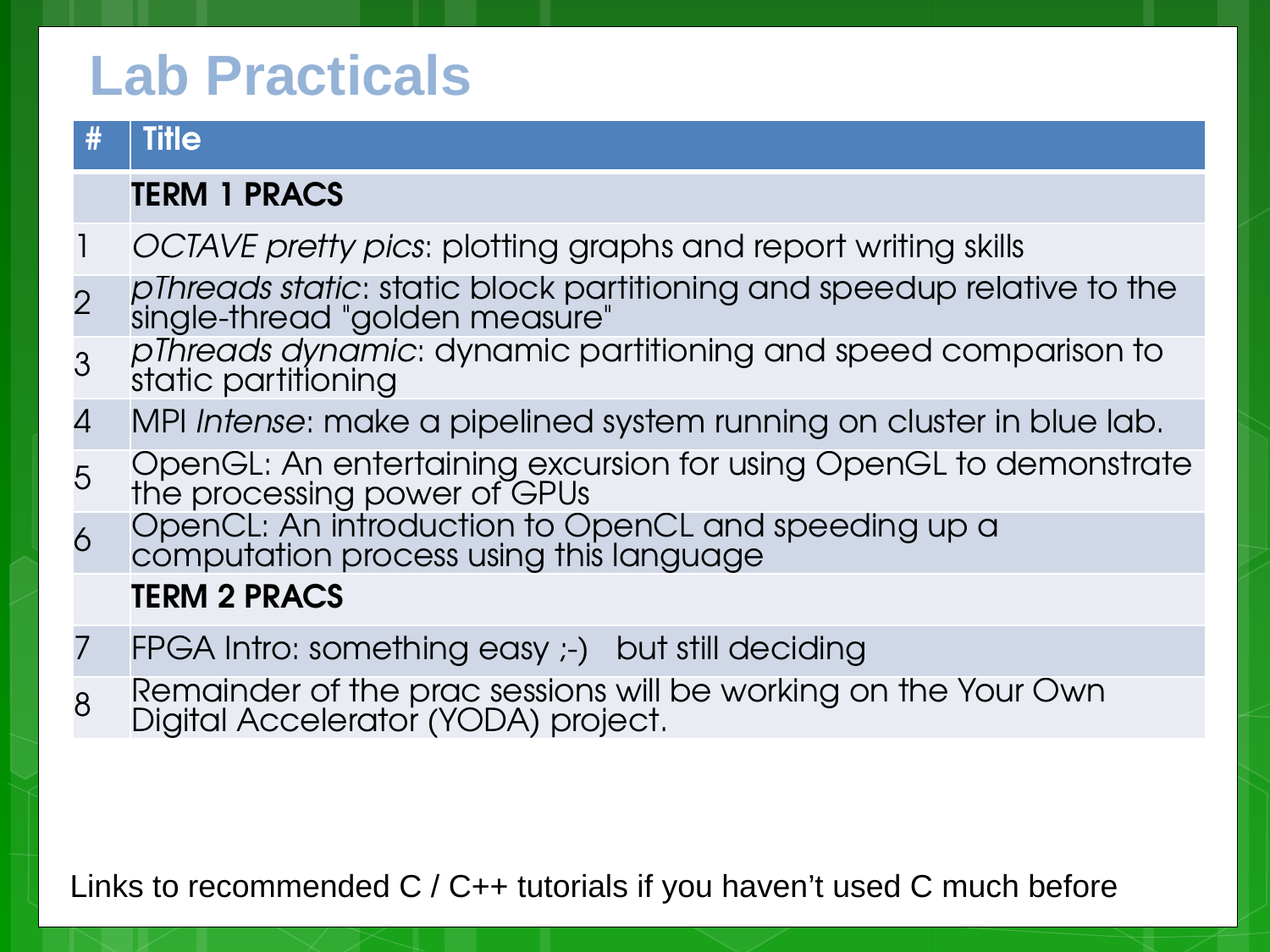

Lab Practicals
| # | Title |
| --- | --- |
|  | TERM 1 PRACS |
| 1 | OCTAVE pretty pics: plotting graphs and report writing skills |
| 2 | pThreads static: static block partitioning and speedup relative to the single-thread "golden measure" |
| 3 | pThreads dynamic: dynamic partitioning and speed comparison to static partitioning |
| 4 | MPI Intense: make a pipelined system running on cluster in blue lab. |
| 5 | OpenGL: An entertaining excursion for using OpenGL to demonstrate the processing power of GPUs |
| 6 | OpenCL: An introduction to OpenCL and speeding up a computation process using this language |
|  | TERM 2 PRACS |
| 7 | FPGA Intro: something easy ;-) but still deciding |
| 8 | Remainder of the prac sessions will be working on the Your Own Digital Accelerator (YODA) project. |
Links to recommended C / C++ tutorials if you haven’t used C much before